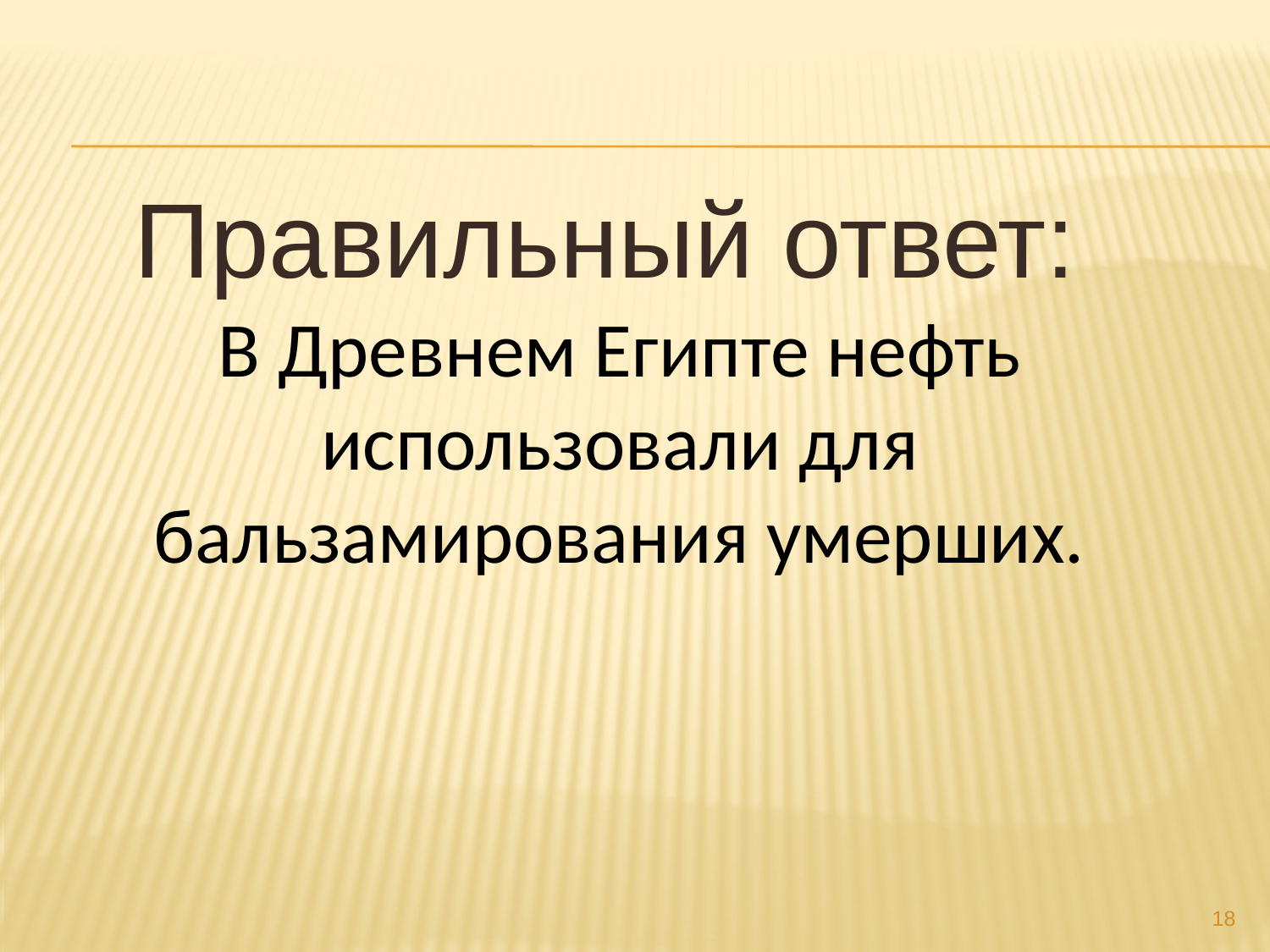

Правильный ответ:
В Древнем Египте нефть использовали для бальзамирования умерших.
18